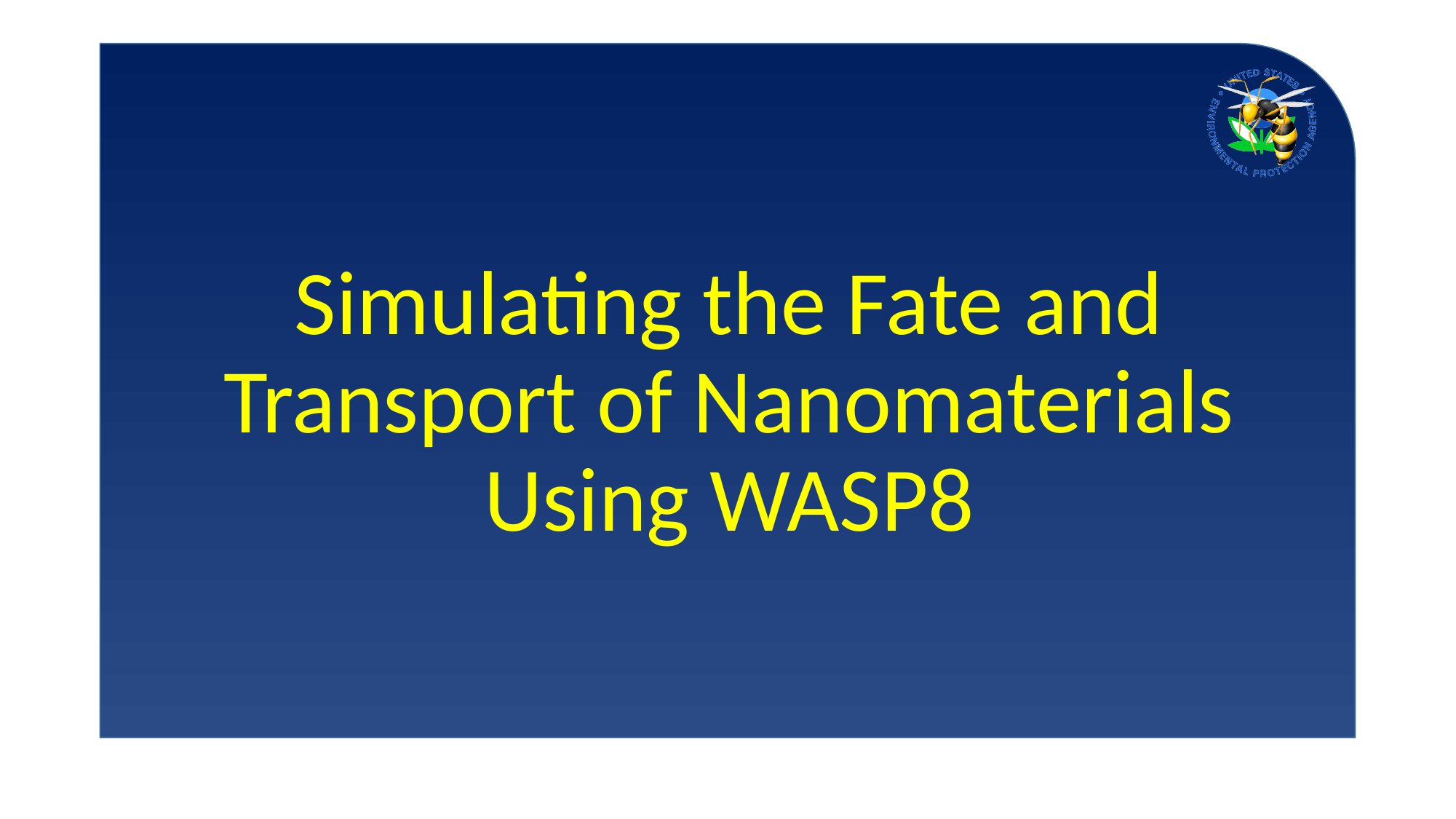

# Simulating the Fate and Transport of Nanomaterials Using WASP8